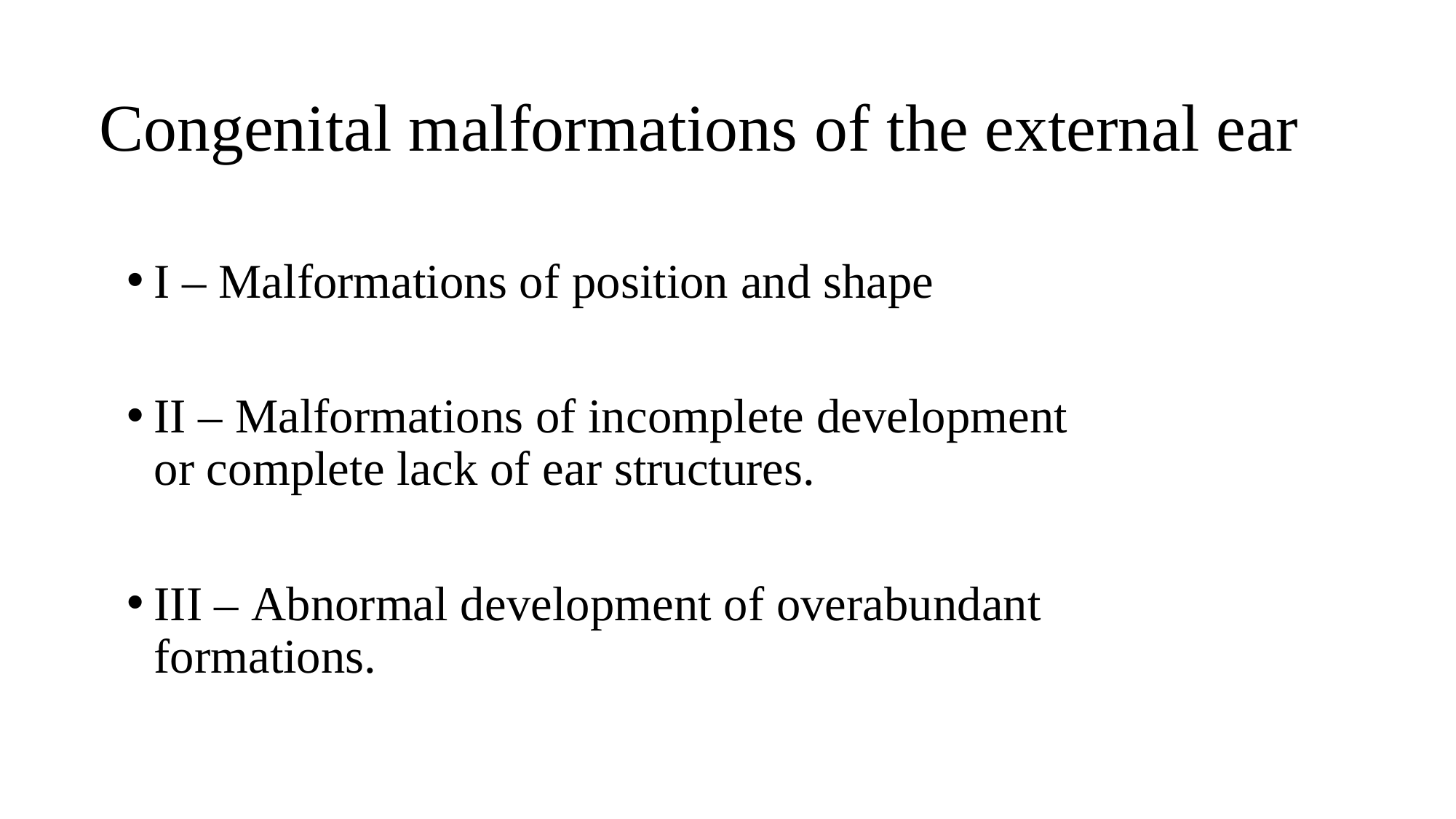

# Congenital malformations of the external ear
I – Malformations of position and shape

II – Malformations of incomplete development or complete lack of ear structures.

III – Abnormal development of overabundant formations.